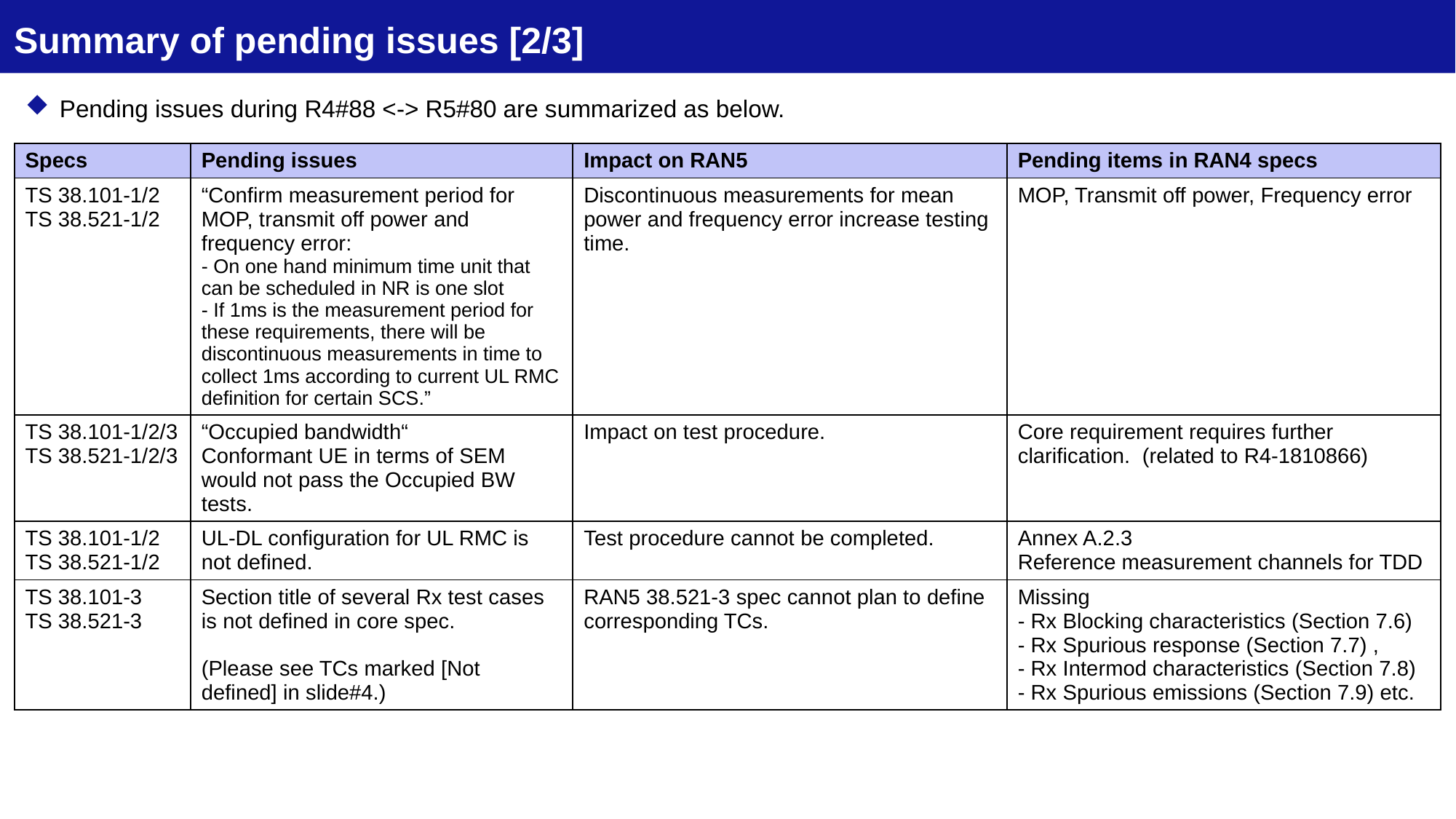

# Summary of pending issues [2/3]
Pending issues during R4#88 <-> R5#80 are summarized as below.
| Specs | Pending issues | Impact on RAN5 | Pending items in RAN4 specs |
| --- | --- | --- | --- |
| TS 38.101-1/2 TS 38.521-1/2 | “Confirm measurement period for MOP, transmit off power and frequency error: - On one hand minimum time unit that can be scheduled in NR is one slot - If 1ms is the measurement period for these requirements, there will be discontinuous measurements in time to collect 1ms according to current UL RMC definition for certain SCS.” | Discontinuous measurements for mean power and frequency error increase testing time. | MOP, Transmit off power, Frequency error |
| TS 38.101-1/2/3 TS 38.521-1/2/3 | “Occupied bandwidth“ Conformant UE in terms of SEM would not pass the Occupied BW tests. | Impact on test procedure. | Core requirement requires further clarification. (related to R4-1810866) |
| TS 38.101-1/2 TS 38.521-1/2 | UL-DL configuration for UL RMC is not defined. | Test procedure cannot be completed. | Annex A.2.3 Reference measurement channels for TDD |
| TS 38.101-3 TS 38.521-3 | Section title of several Rx test cases is not defined in core spec. (Please see TCs marked [Not defined] in slide#4.) | RAN5 38.521-3 spec cannot plan to define corresponding TCs. | Missing - Rx Blocking characteristics (Section 7.6) - Rx Spurious response (Section 7.7) , - Rx Intermod characteristics (Section 7.8) - Rx Spurious emissions (Section 7.9) etc. |